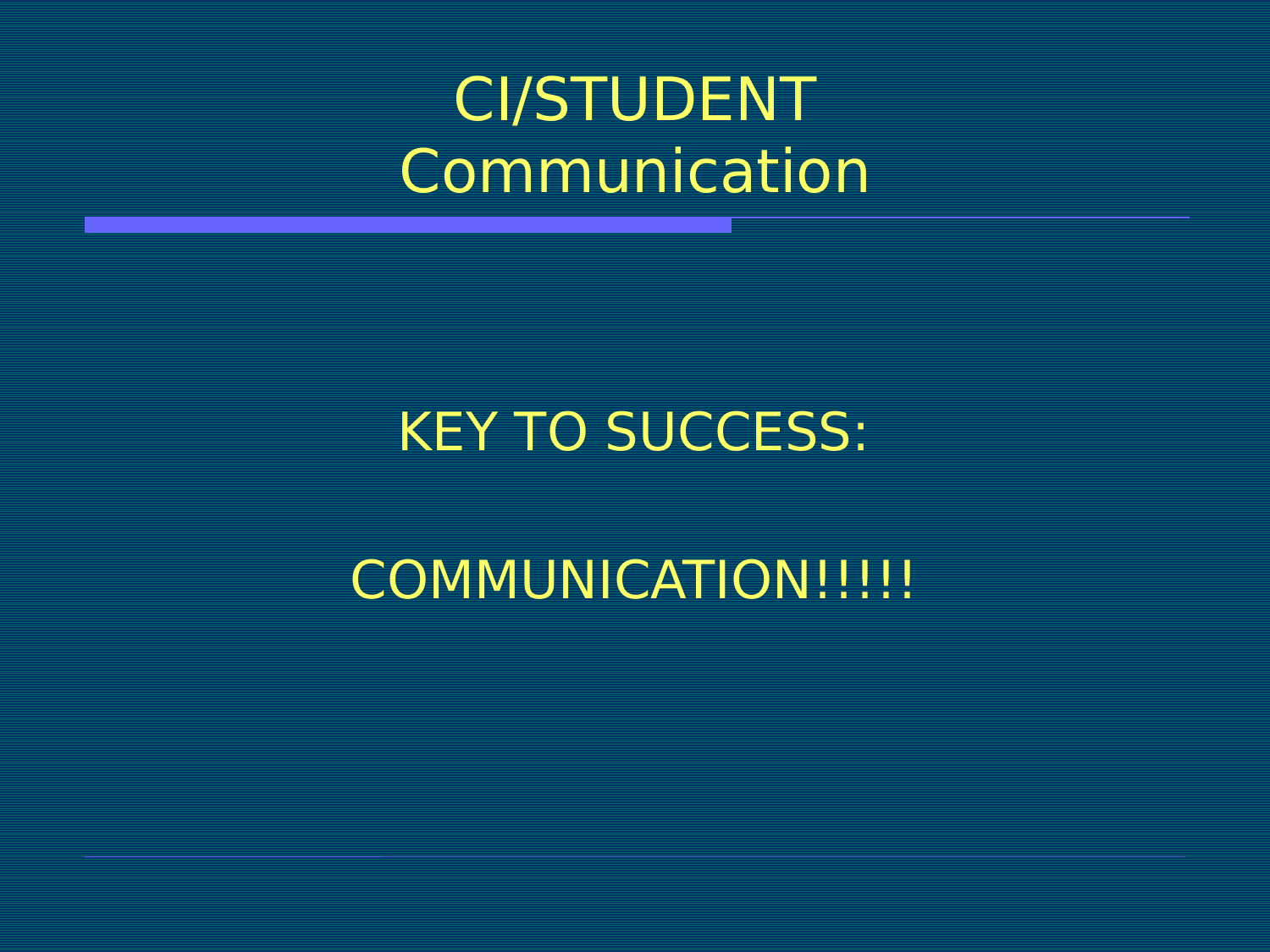

# CI/STUDENT Communication

KEY TO SUCCESS:

COMMUNICATION!!!!!